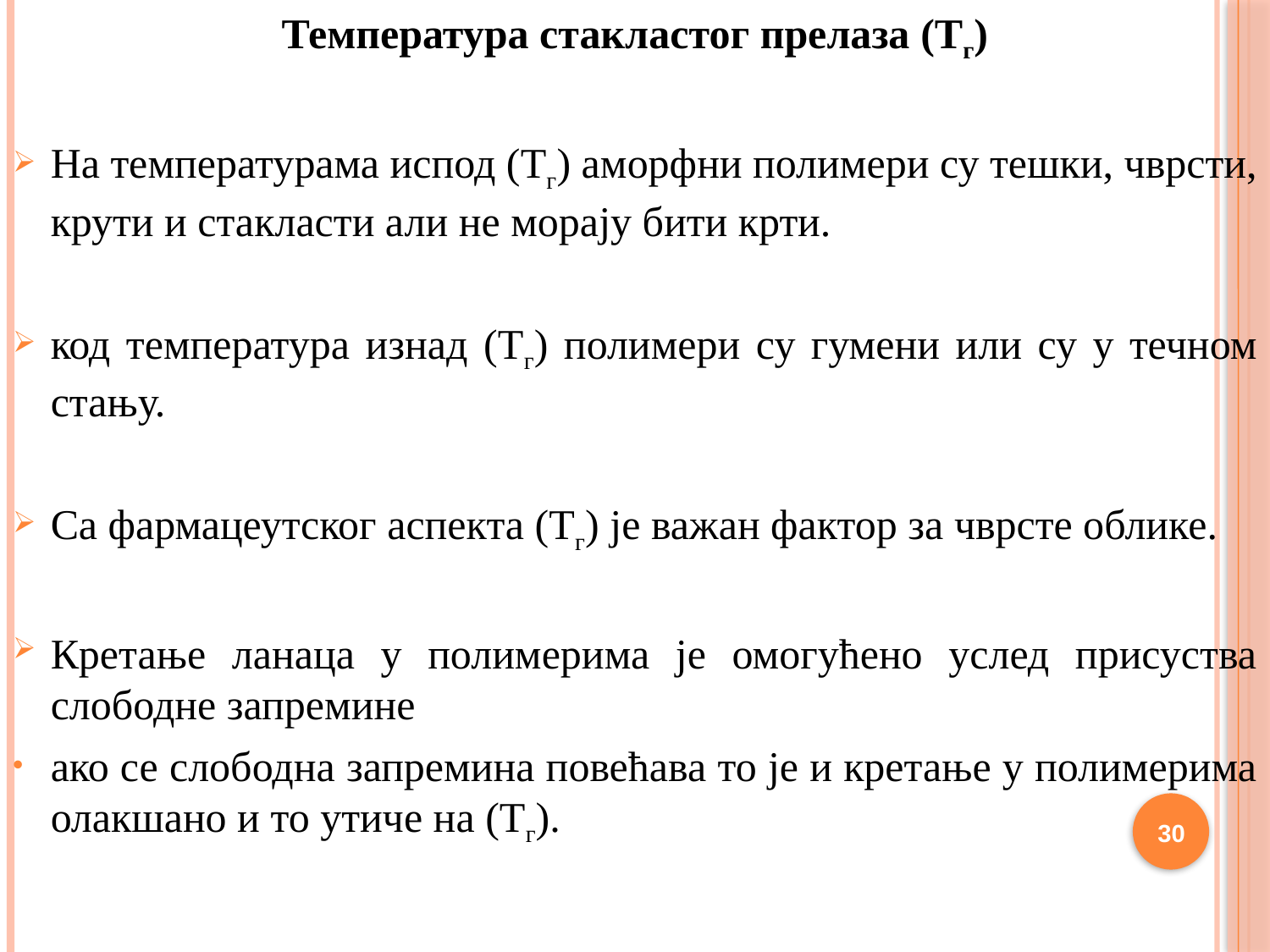

Температура стакластог прелаза (Тг)

На температурама испод (Тг) аморфни полимери су тешки, чврсти, крути и стакласти али не морају бити крти.

код температура изнад (Тг) полимери су гумени или су у течном стању.

Са фармацеутског аспекта (Тг) је важан фактор за чврсте облике.

Кретање ланаца у полимерима је омогућено услед присуства слободне запремине
ако се слободна запремина повећава то је и кретање у полимерима олакшано и то утиче на (Тг).

30